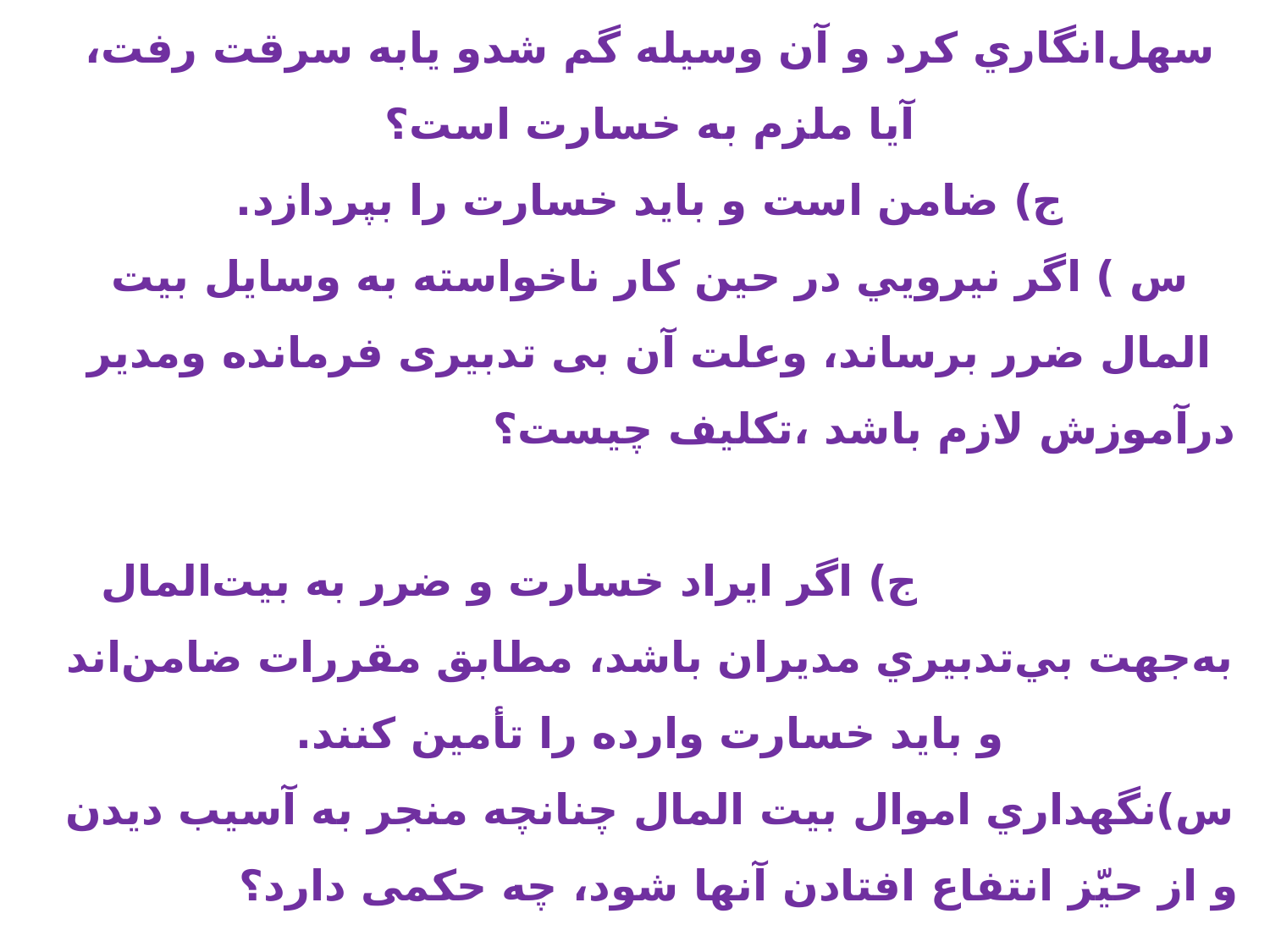

7-پرهیز ازکوتاهی درصیانت ازبیت المال                                                                                                                                     س) اگر مديري در نگهداري وسيله‌اي سهل‌انگاري كرد و آن وسيله گم شدو يابه سرقت رفت، آيا ملزم به خسارت است؟
ج) ضامن است و بايد خسارت را بپردازد.
س ) اگر نيرويي در حين كار ناخواسته به وسايل بیت المال ضرر برساند، وعلت آن بی تدبیری فرمانده ومدیر درآموزش لازم باشد ،تکلیف چیست؟                                                                                                                                 ج) اگر ايراد خسارت و ضرر به بيت‌المال به‌جهت بي‌تدبيري مديران باشد، مطابق مقررات ضامن‌اند و بايد خسارت وارده را تأمين كنند.
س)نگهداري اموال بيت المال چنانچه منجر به آسيب ديدن و از حيّز انتفاع افتادن آنها شود، چه حکمی دارد؟                                                                                                                                        ج)جايز نيست و موجب ضمان است